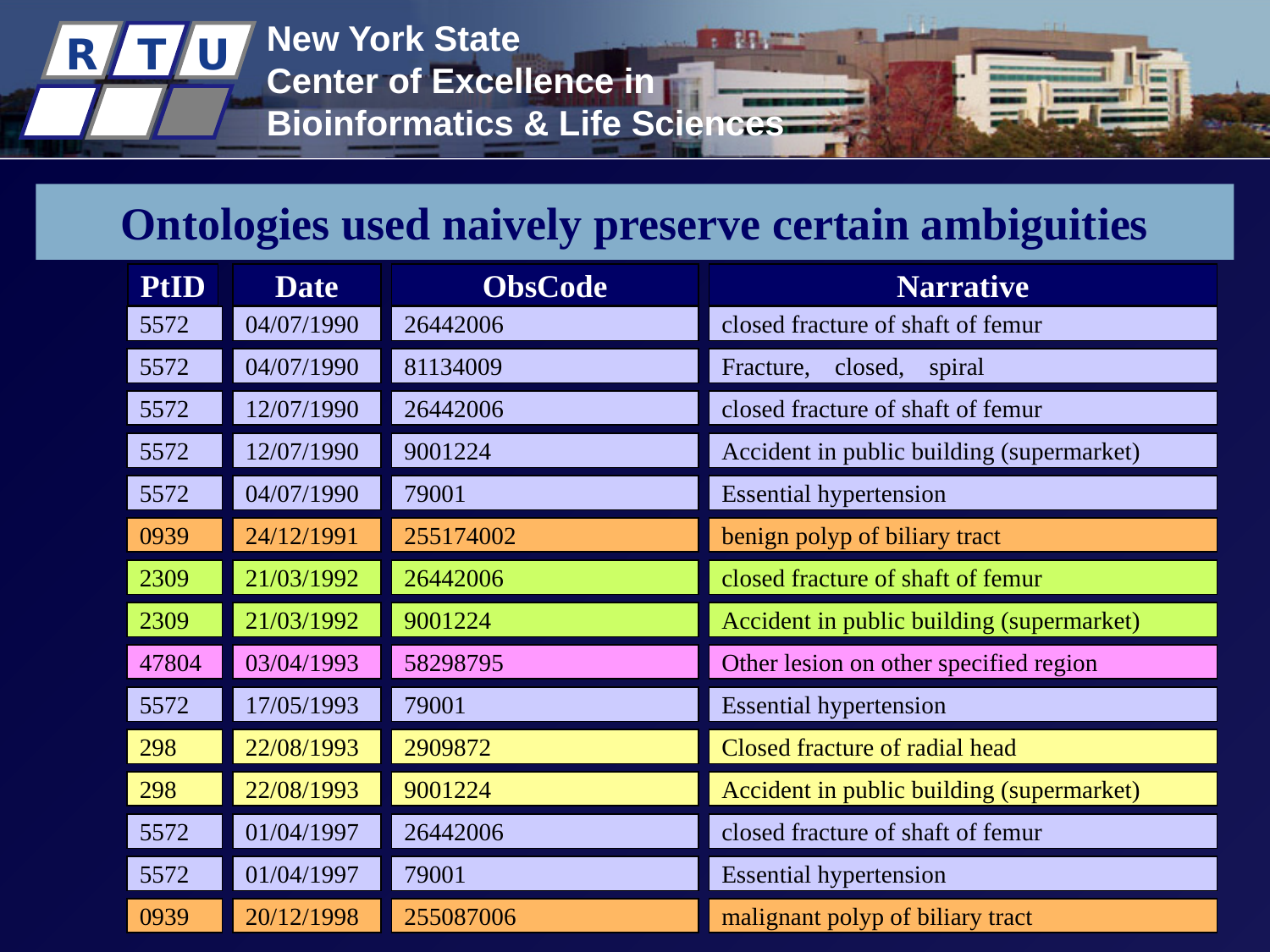

# Ontologies used naively preserve certain ambiguities
PtID
Date
ObsCode
Narrative
5572
04/07/1990
26442006
closed fracture of shaft of femur
5572
04/07/1990
81134009
Fracture,    closed,    spiral
5572
12/07/1990
26442006
closed fracture of shaft of femur
5572
12/07/1990
9001224
Accident in public building (supermarket)
5572

04/07/1990

79001
Essential hypertension

0939
24/12/1991
255174002
benign polyp of biliary tract
2309
21/03/1992

26442006

closed fracture of shaft of femur

2309
21/03/1992
9001224
Accident in public building (supermarket)
47804
03/04/1993
58298795
Other lesion on other specified region
5572
17/05/1993
79001
Essential hypertension
298
22/08/1993
2909872
Closed fracture of radial head
298
22/08/1993
9001224
Accident in public building (supermarket)
5572
01/04/1997
26442006
closed fracture of shaft of femur
5572
01/04/1997
79001
Essential hypertension
0939
20/12/1998
255087006
malignant polyp of biliary tract